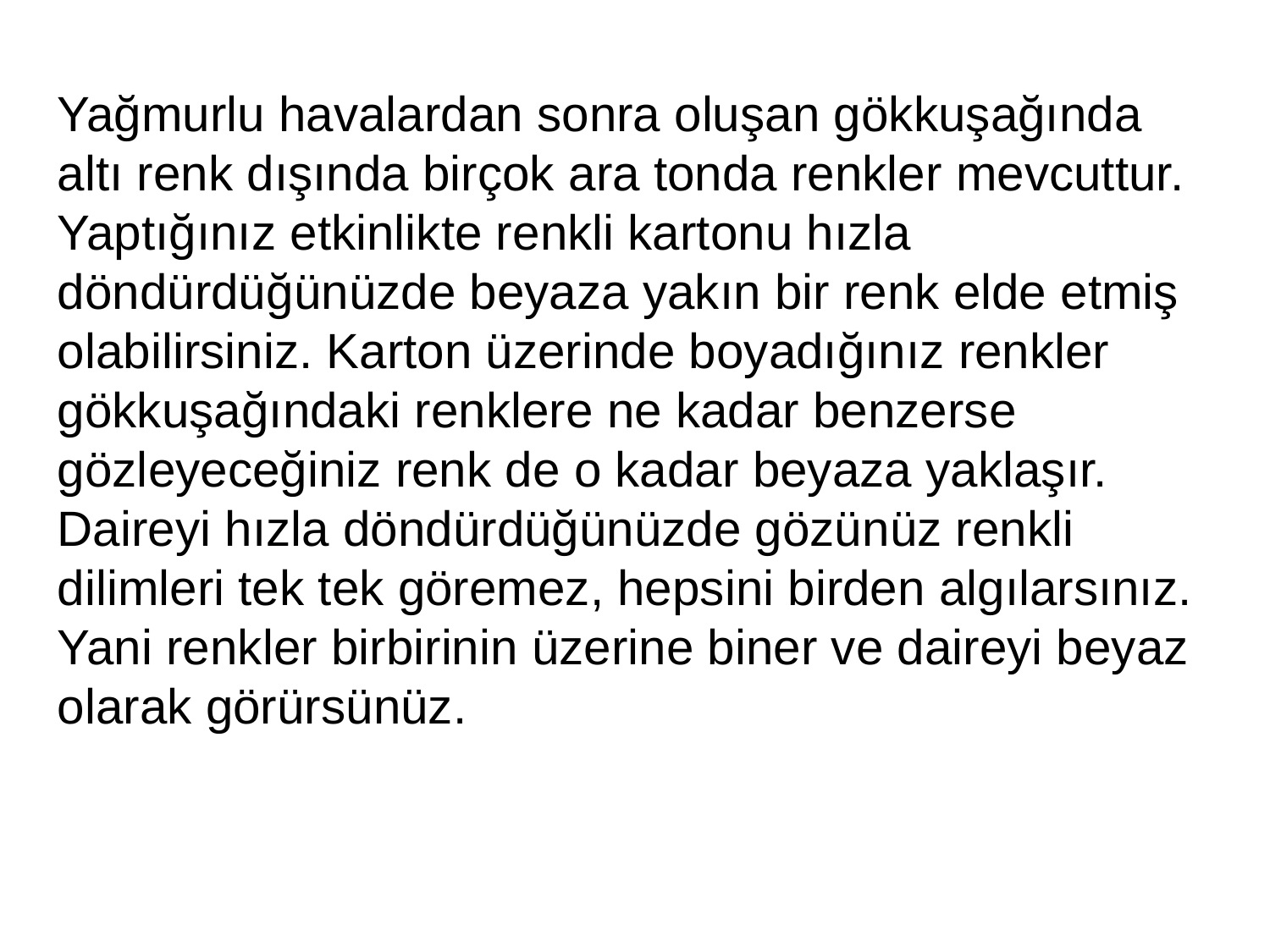

Yağmurlu havalardan sonra oluşan gökkuşağında altı renk dışında birçok ara tonda renkler mevcuttur. Yaptığınız etkinlikte renkli kartonu hızla döndürdüğünüzde beyaza yakın bir renk elde etmiş olabilirsiniz. Karton üzerinde boyadığınız renkler gökkuşağındaki renklere ne kadar benzerse gözleyeceğiniz renk de o kadar beyaza yaklaşır. Daireyi hızla döndürdüğünüzde gözünüz renkli dilimleri tek tek göremez, hepsini birden algılarsınız. Yani renkler birbirinin üzerine biner ve daireyi beyaz olarak görürsünüz.